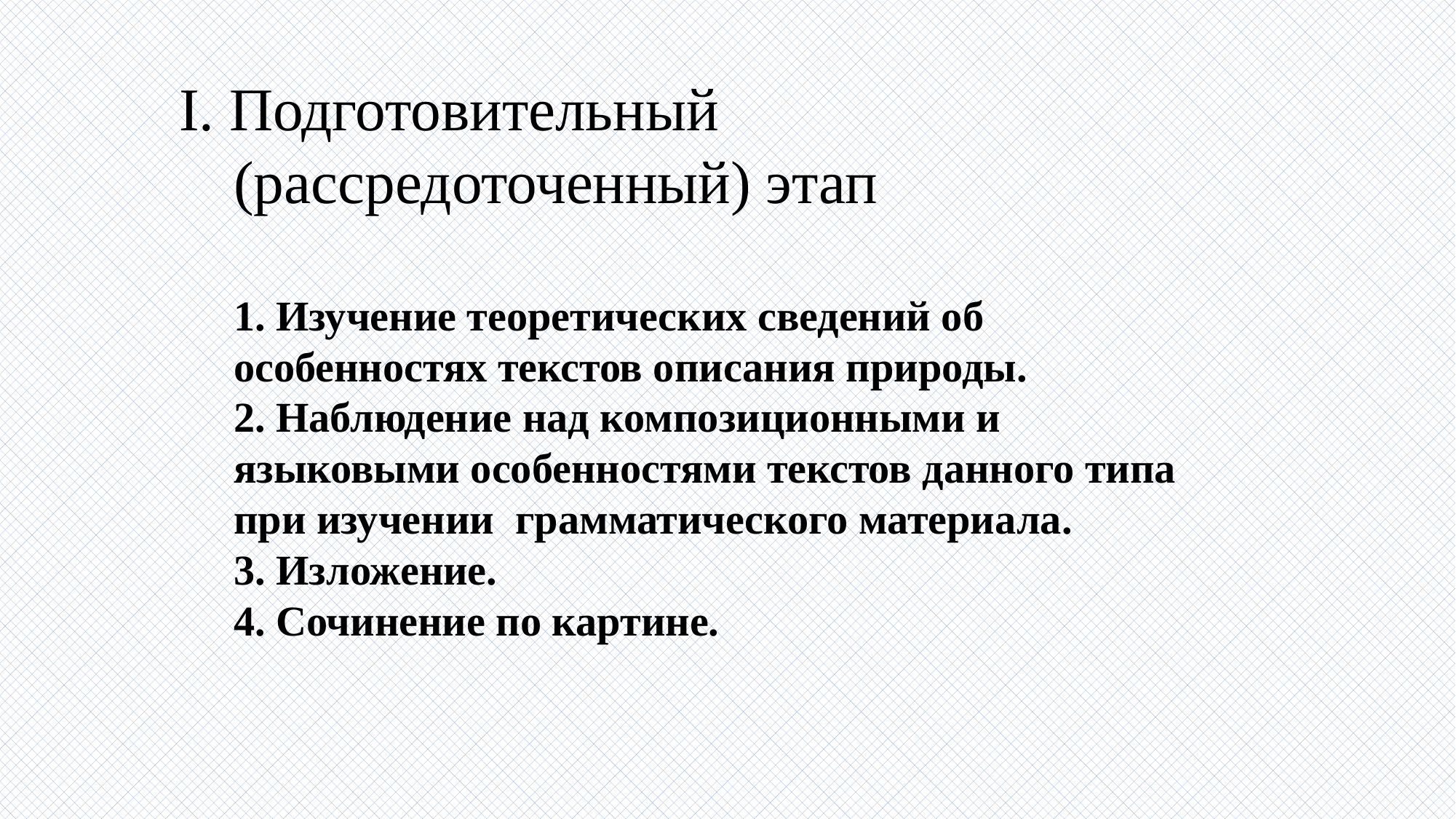

# I. Подготовительный (рассредоточенный) этап 1. Изучение теоретических сведений об особенностях текстов описания природы. 2. Наблюдение над композиционными и языковыми особенностями текстов данного типа при изучении  грамматического материала. 3. Изложение. 4. Сочинение по картине.